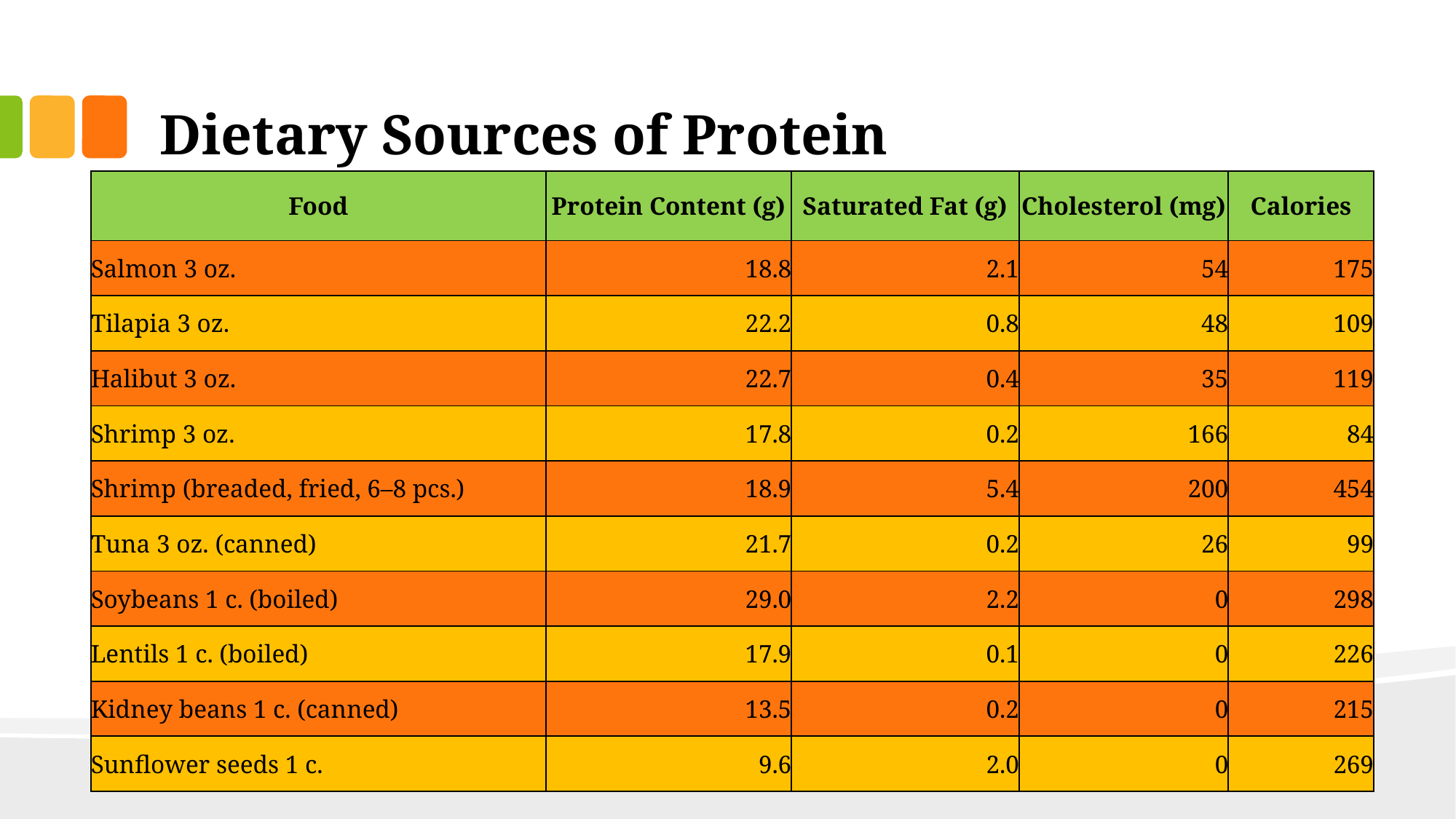

# Dietary Sources of Protein
| Food | Protein Content (g) | Saturated Fat (g) | Cholesterol (mg) | Calories |
| --- | --- | --- | --- | --- |
| Salmon 3 oz. | 18.8 | 2.1 | 54 | 175 |
| Tilapia 3 oz. | 22.2 | 0.8 | 48 | 109 |
| Halibut 3 oz. | 22.7 | 0.4 | 35 | 119 |
| Shrimp 3 oz. | 17.8 | 0.2 | 166 | 84 |
| Shrimp (breaded, fried, 6–8 pcs.) | 18.9 | 5.4 | 200 | 454 |
| Tuna 3 oz. (canned) | 21.7 | 0.2 | 26 | 99 |
| Soybeans 1 c. (boiled) | 29.0 | 2.2 | 0 | 298 |
| Lentils 1 c. (boiled) | 17.9 | 0.1 | 0 | 226 |
| Kidney beans 1 c. (canned) | 13.5 | 0.2 | 0 | 215 |
| Sunflower seeds 1 c. | 9.6 | 2.0 | 0 | 269 |